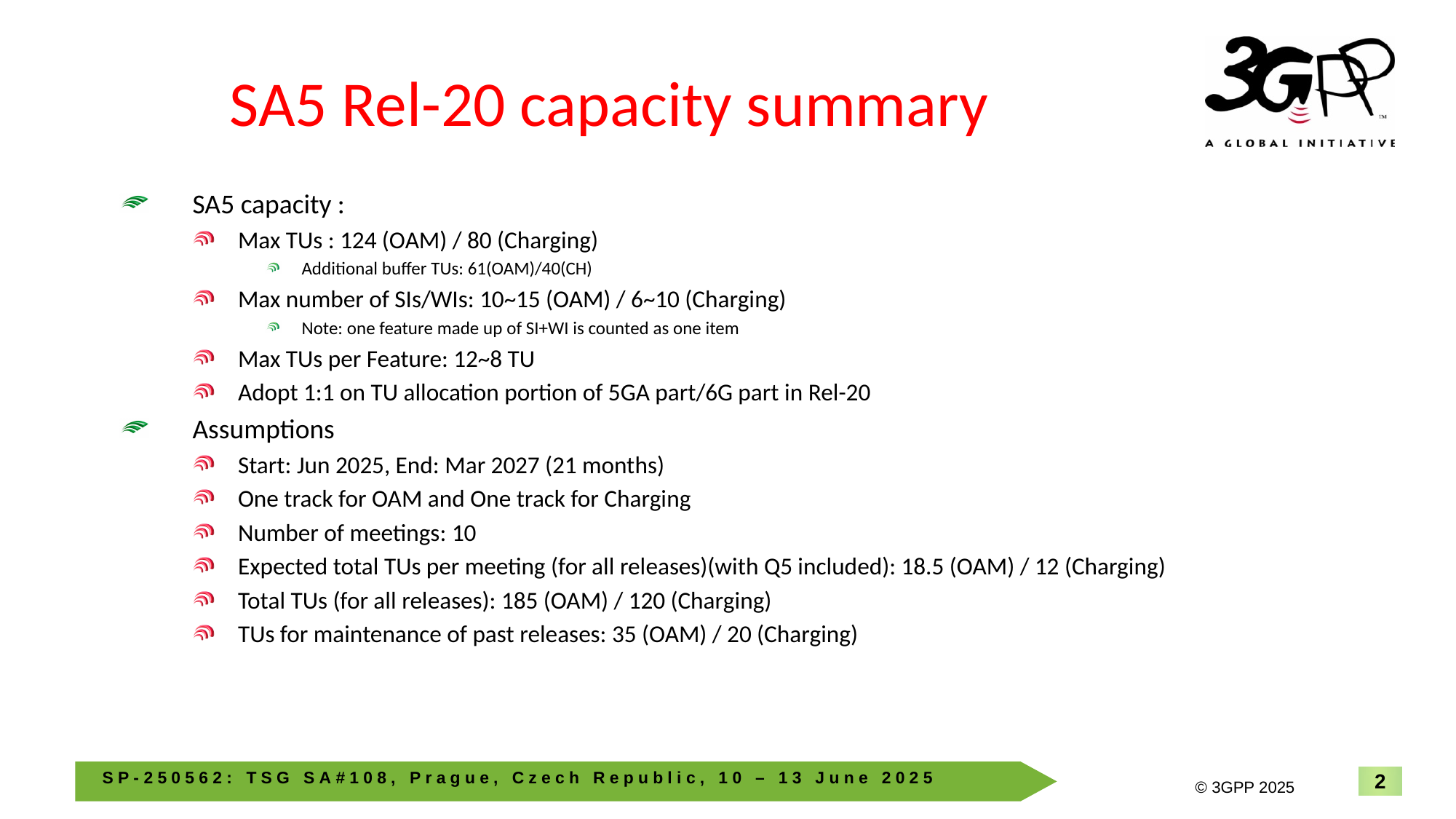

# SA5 Rel-20 capacity summary
SA5 capacity :
Max TUs : 124 (OAM) / 80 (Charging)
Additional buffer TUs: 61(OAM)/40(CH)
Max number of SIs/WIs: 10~15 (OAM) / 6~10 (Charging)
Note: one feature made up of SI+WI is counted as one item
Max TUs per Feature: 12~8 TU
Adopt 1:1 on TU allocation portion of 5GA part/6G part in Rel-20
Assumptions
Start: Jun 2025, End: Mar 2027 (21 months)
One track for OAM and One track for Charging
Number of meetings: 10
Expected total TUs per meeting (for all releases)(with Q5 included): 18.5 (OAM) / 12 (Charging)
Total TUs (for all releases): 185 (OAM) / 120 (Charging)
TUs for maintenance of past releases: 35 (OAM) / 20 (Charging)